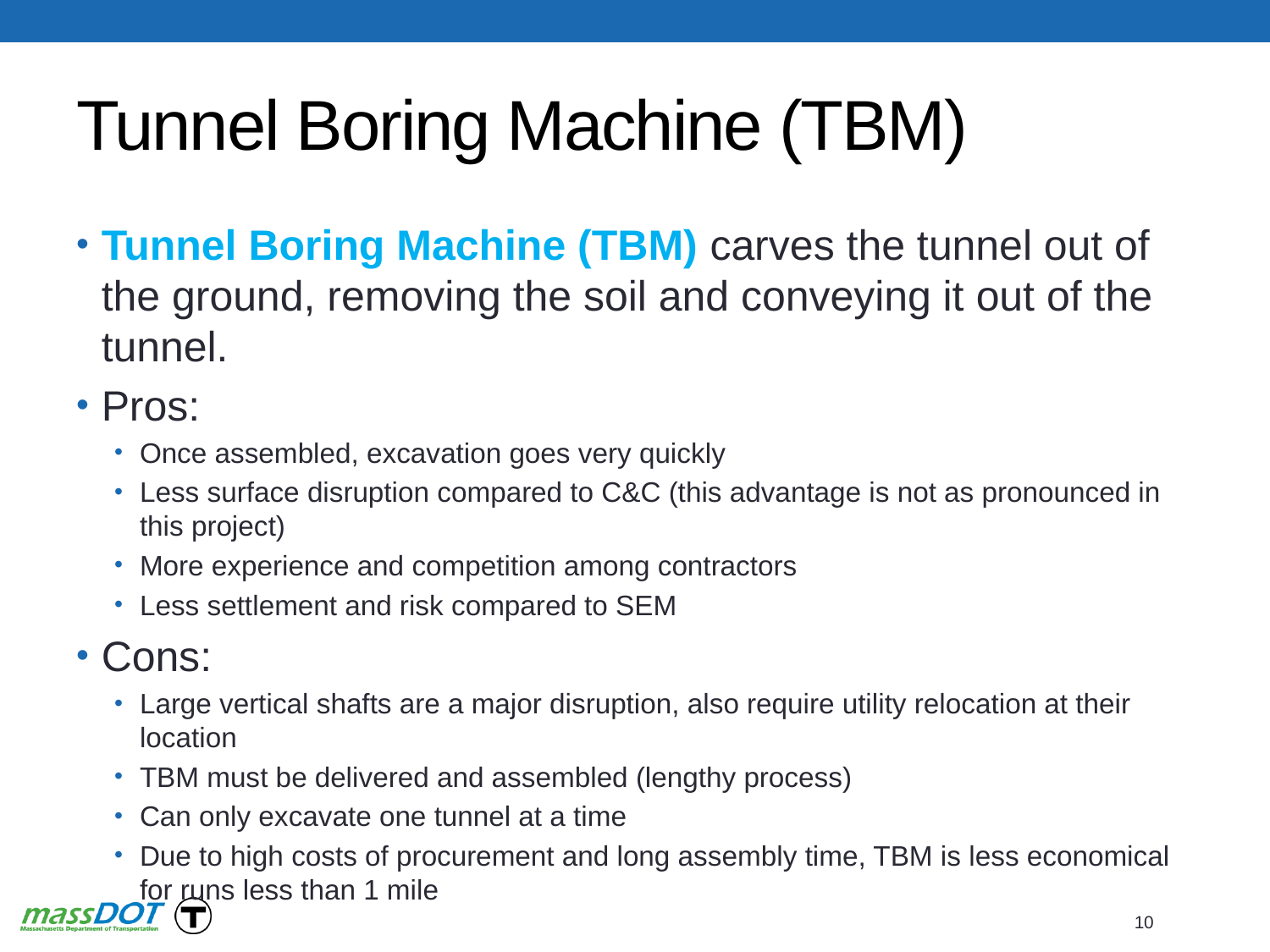

# Tunnel Boring Machine (TBM)
Tunnel Boring Machine (TBM) carves the tunnel out of the ground, removing the soil and conveying it out of the tunnel.
Pros:
Once assembled, excavation goes very quickly
Less surface disruption compared to C&C (this advantage is not as pronounced in this project)
More experience and competition among contractors
Less settlement and risk compared to SEM
Cons:
Large vertical shafts are a major disruption, also require utility relocation at their location
TBM must be delivered and assembled (lengthy process)
Can only excavate one tunnel at a time
Due to high costs of procurement and long assembly time, TBM is less economical for runs less than 1 mile

10